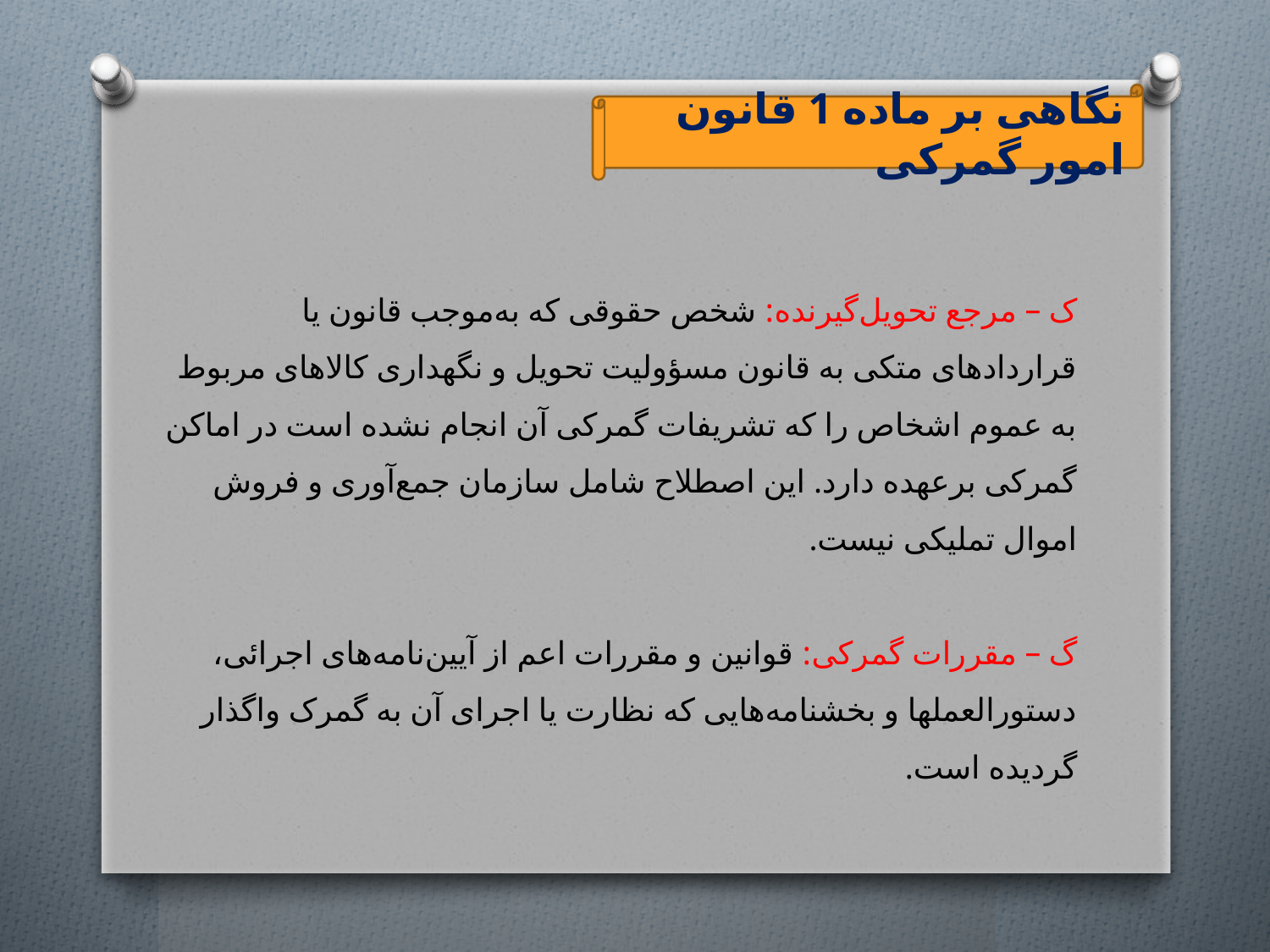

نگاهی بر ماده 1 قانون امور گمرکی
ک – مرجع تحویل‌گیرنده: شخص حقوقی که به‌موجب قانون یا قراردادهای متکی به قانون مسؤولیت تحویل و نگهداری کالاهای مربوط به عموم اشخاص را که تشریفات گمرکی آن انجام نشده است در اماکن گمرکی برعهده دارد. این اصطلاح شامل سازمان جمع‌آوری و فروش اموال تملیکی نیست.
گ – مقررات گمرکی: قوانین و مقررات اعم از آیین‌نامه‌های اجرائی، دستورالعملها و بخشنامه‌هایی که نظارت یا اجرای آن به گمرک واگذار گردیده است.